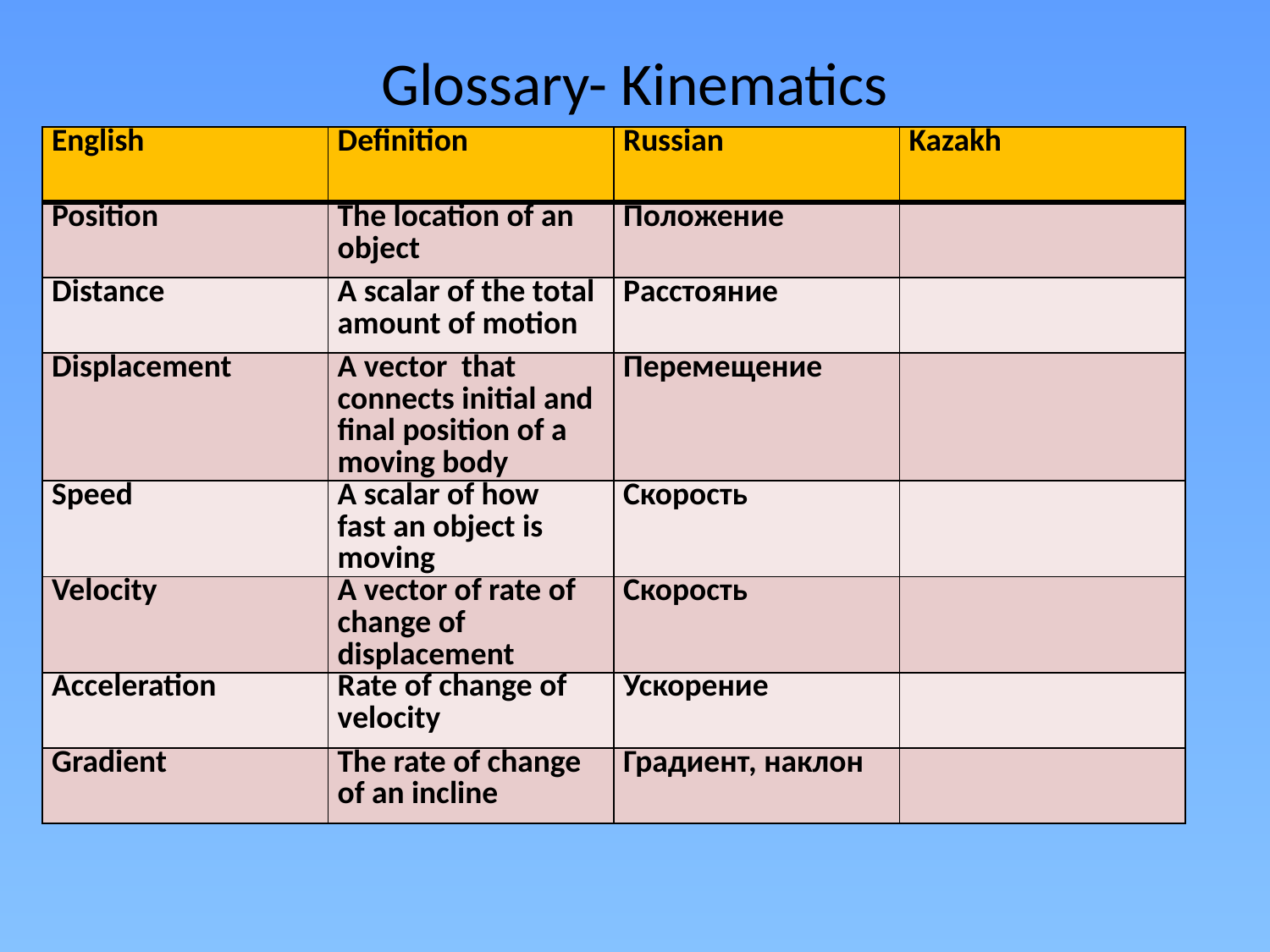

# Glossary- Kinematics
| English | Definition | Russian | Kazakh |
| --- | --- | --- | --- |
| Position | The location of an object | Положение |  |
| Distance | A scalar of the total amount of motion | Расстояние |  |
| Displacement | A vector that connects initial and final position of a moving body | Перемещение |  |
| Speed | A scalar of how fast an object is moving | Скорость |  |
| Velocity | A vector of rate of change of displacement | Скорость |  |
| Acceleration | Rate of change of velocity | Ускорение |  |
| Gradient | The rate of change of an incline | Градиент, наклон |  |